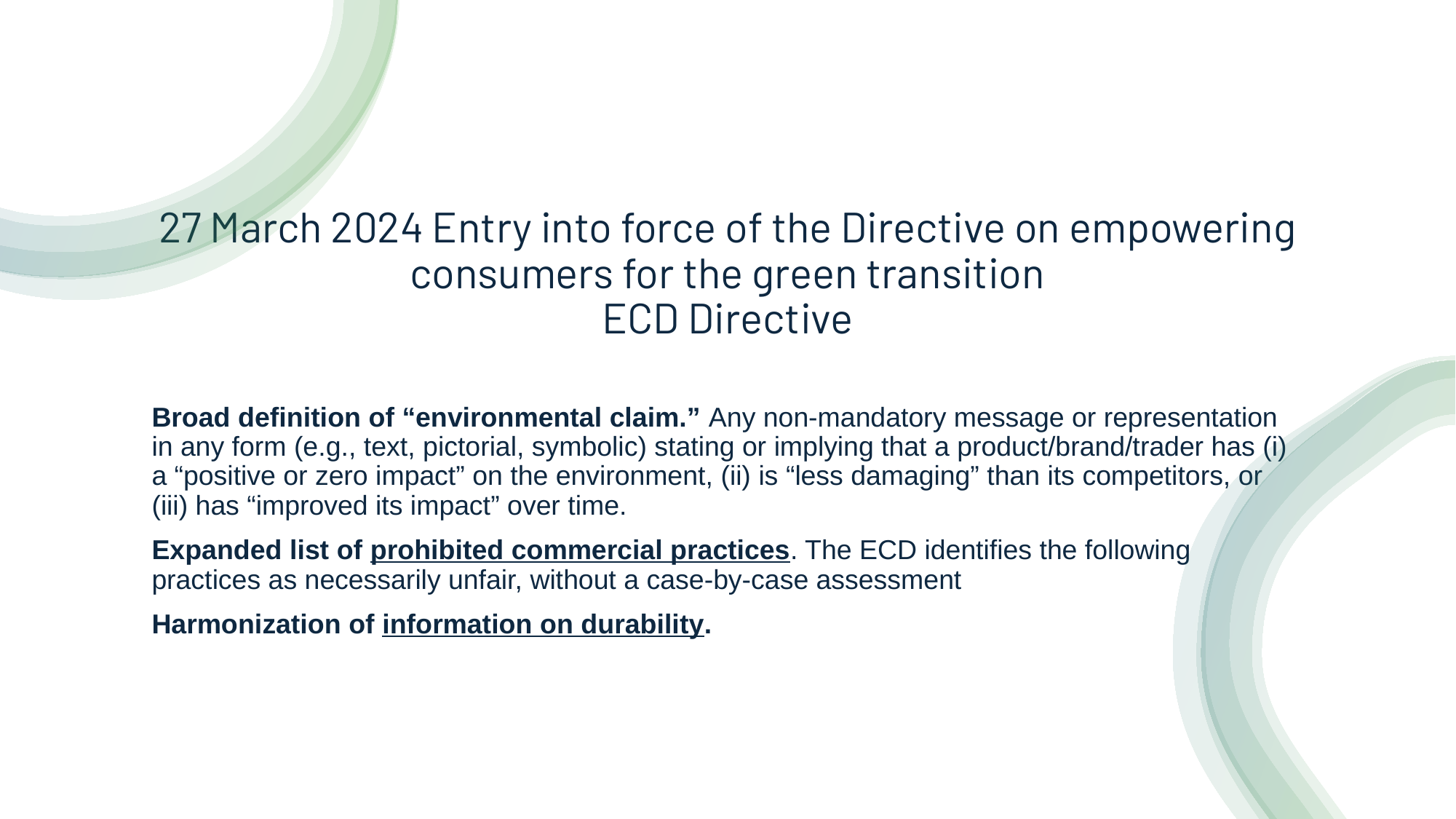

# 27 March 2024 Entry into force of the Directive on empowering consumers for the green transition ECD Directive
Broad definition of “environmental claim.” Any non-mandatory message or representation in any form (e.g., text, pictorial, symbolic) stating or implying that a product/brand/trader has (i) a “positive or zero impact” on the environment, (ii) is “less damaging” than its competitors, or (iii) has “improved its impact” over time.
Expanded list of prohibited commercial practices. The ECD identifies the following practices as necessarily unfair, without a case-by-case assessment
Harmonization of information on durability.